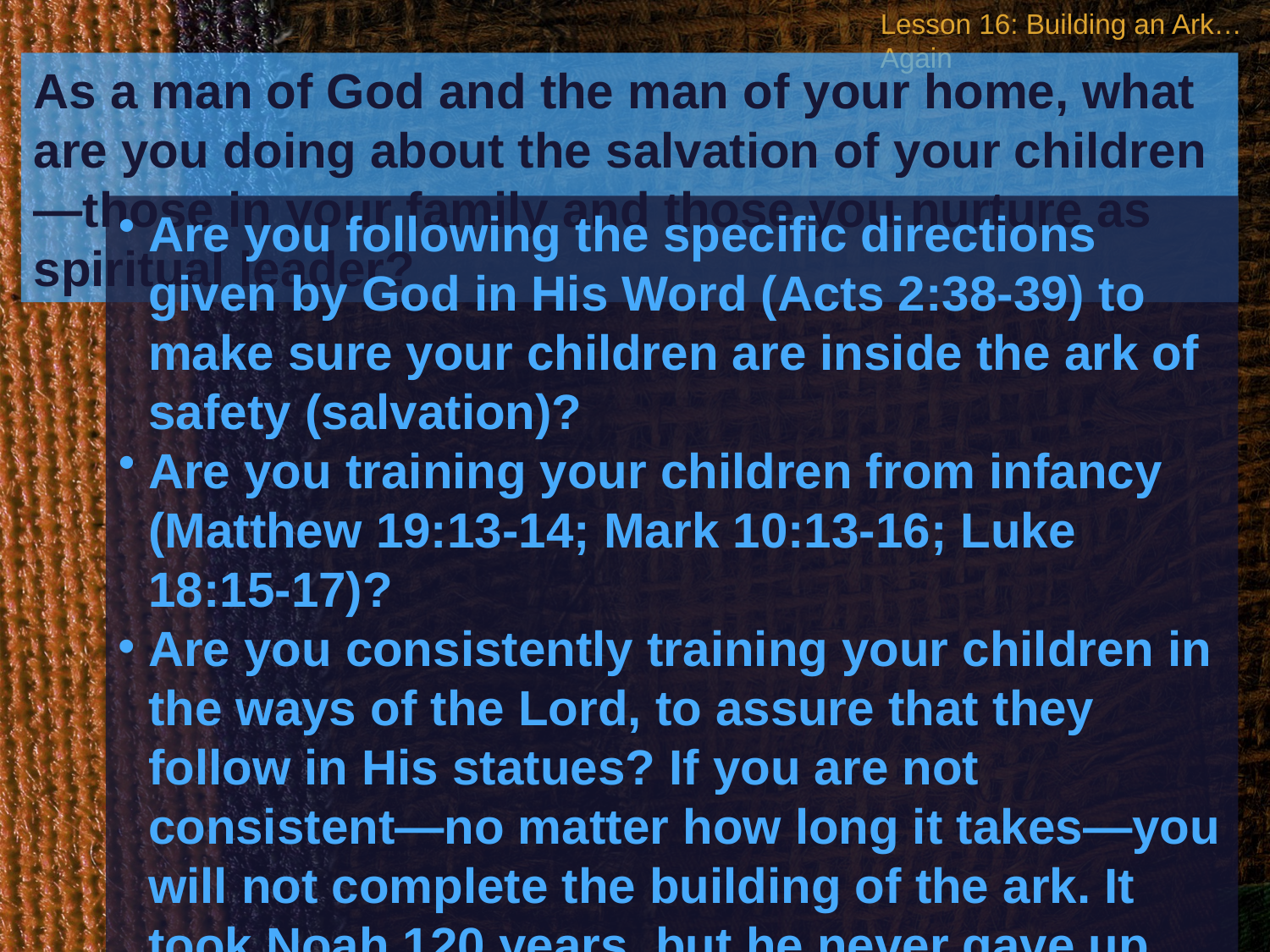

Lesson 16: Building an Ark…Again
As a man of God and the man of your home, what are you doing about the salvation of your children—those in your family and those you nurture as spiritual leader?
Are you following the specific directions given by God in His Word (Acts 2:38-39) to make sure your children are inside the ark of safety (salvation)?
Are you training your children from infancy (Matthew 19:13-14; Mark 10:13-16; Luke 18:15-17)?
Are you consistently training your children in the ways of the Lord, to assure that they follow in His statues? If you are not consistent—no matter how long it takes—you will not complete the building of the ark. It took Noah 120 years, but he never gave up (Deuteronomy 6:7-9, 20-25).